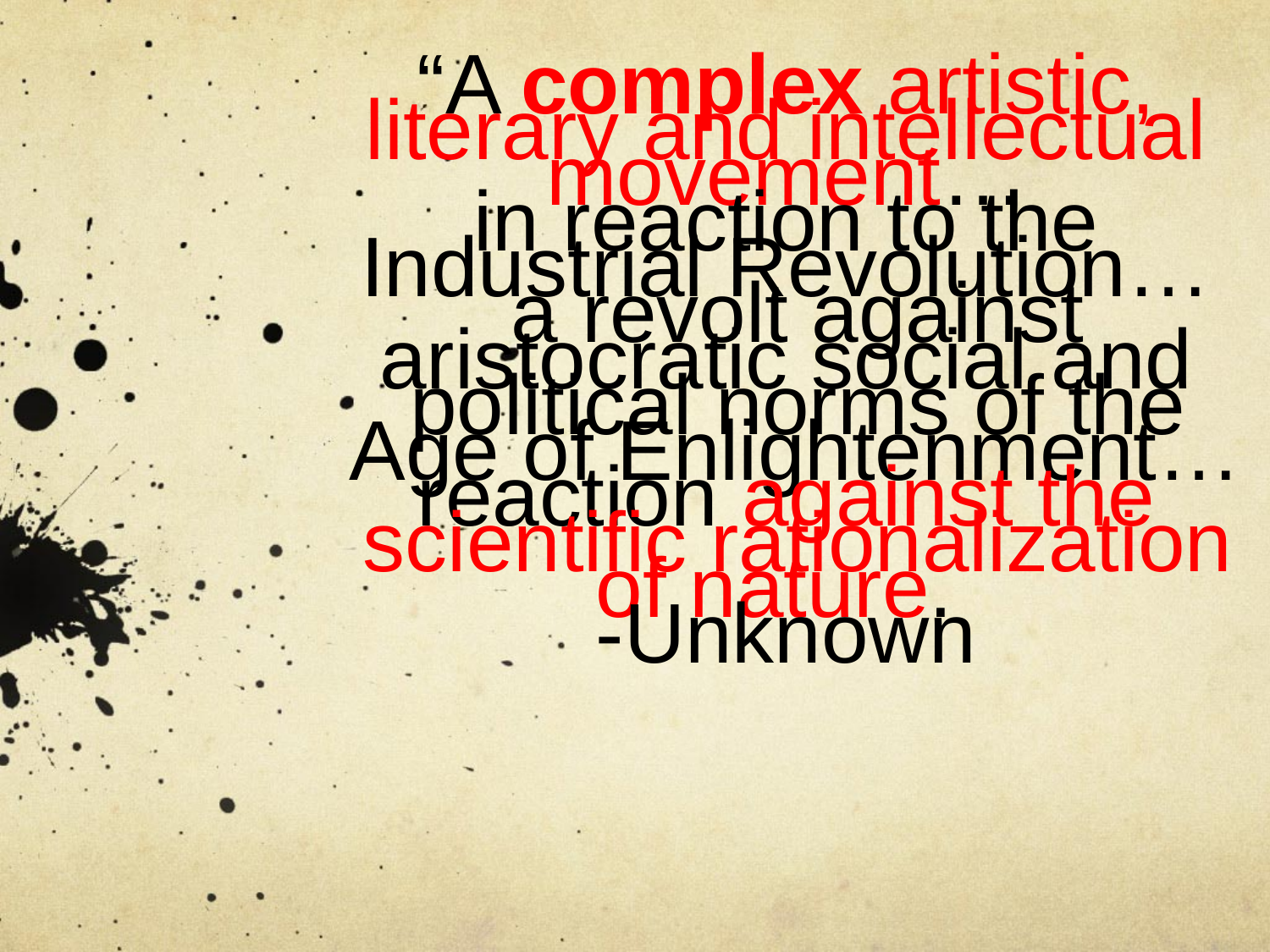

“A complex artistic, literary and intellectual movement…
in reaction to the Industrial Revolution…
 a revolt against aristocratic social and
 political norms of the
 Age of Enlightenment…
reaction against the
 scientific rationalization of nature.
-Unknown